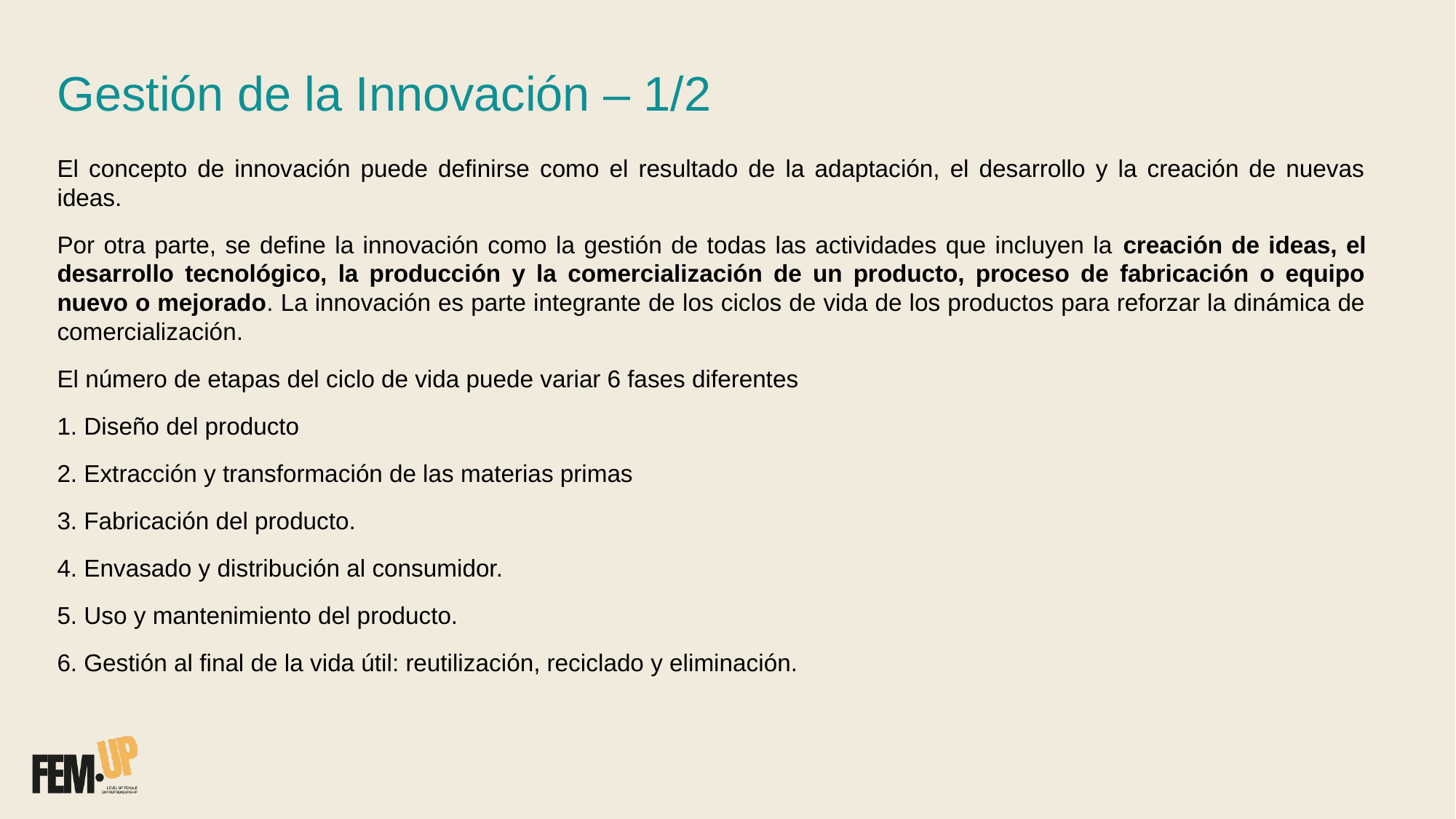

Gestión de la Innovación – 1/2
El concepto de innovación puede definirse como el resultado de la adaptación, el desarrollo y la creación de nuevas ideas.
Por otra parte, se define la innovación como la gestión de todas las actividades que incluyen la creación de ideas, el desarrollo tecnológico, la producción y la comercialización de un producto, proceso de fabricación o equipo nuevo o mejorado. La innovación es parte integrante de los ciclos de vida de los productos para reforzar la dinámica de comercialización.
El número de etapas del ciclo de vida puede variar 6 fases diferentes
1. Diseño del producto
2. Extracción y transformación de las materias primas
3. Fabricación del producto.
4. Envasado y distribución al consumidor.
5. Uso y mantenimiento del producto.
6. Gestión al final de la vida útil: reutilización, reciclado y eliminación.
​